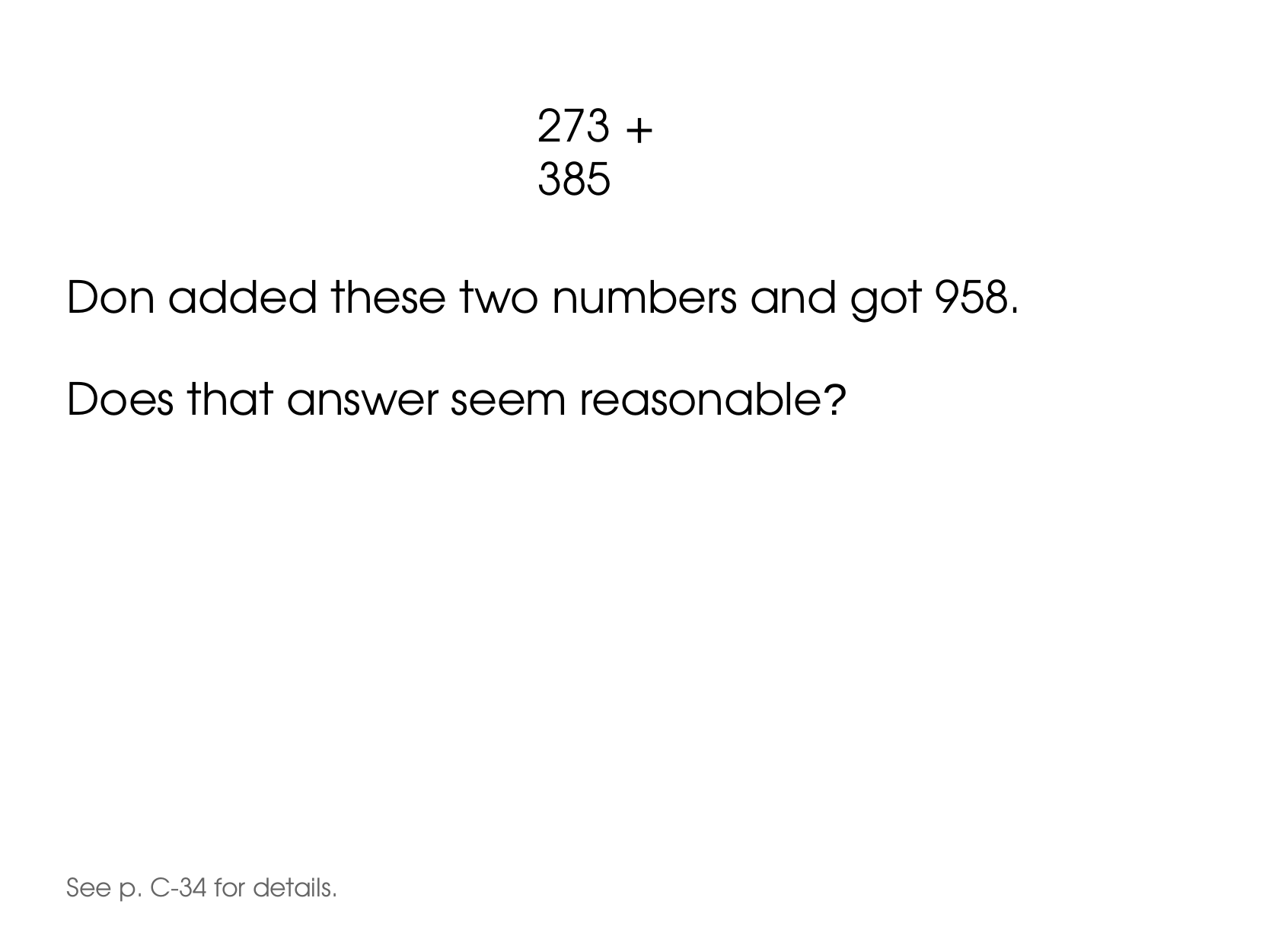

273 + 385
Don added these two numbers and got 958.
Does that answer seem reasonable?
See p. C-34 for details.